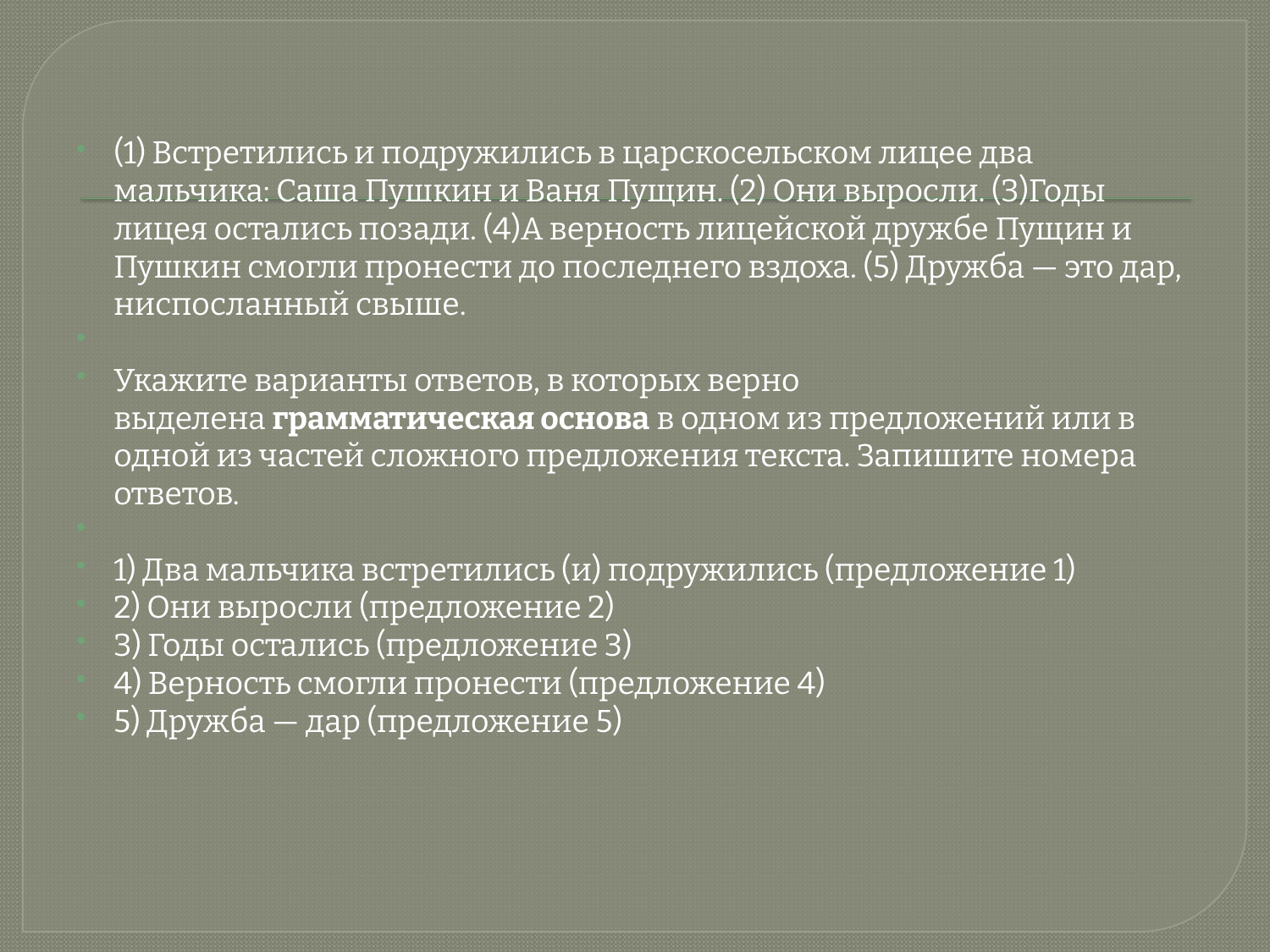

(1) Встретились и подружились в царскосельском лицее два мальчика: Саша Пушкин и Ваня Пущин. (2) Они выросли. (3)Годы лицея остались позади. (4)А верность лицейской дружбе Пущин и Пушкин смогли пронести до последнего вздоха. (5) Дружба — это дар, ниспосланный свыше.

Укажите варианты ответов, в которых верно выделена грамматическая основа в одном из предложений или в одной из частей сложного предложения текста. Запишите номера ответов.

1) Два мальчика встретились (и) подружились (предложение 1)
2) Они выросли (предложение 2)
3) Годы остались (предложение 3)
4) Верность смогли пронести (предложение 4)
5) Дружба — дар (предложение 5)